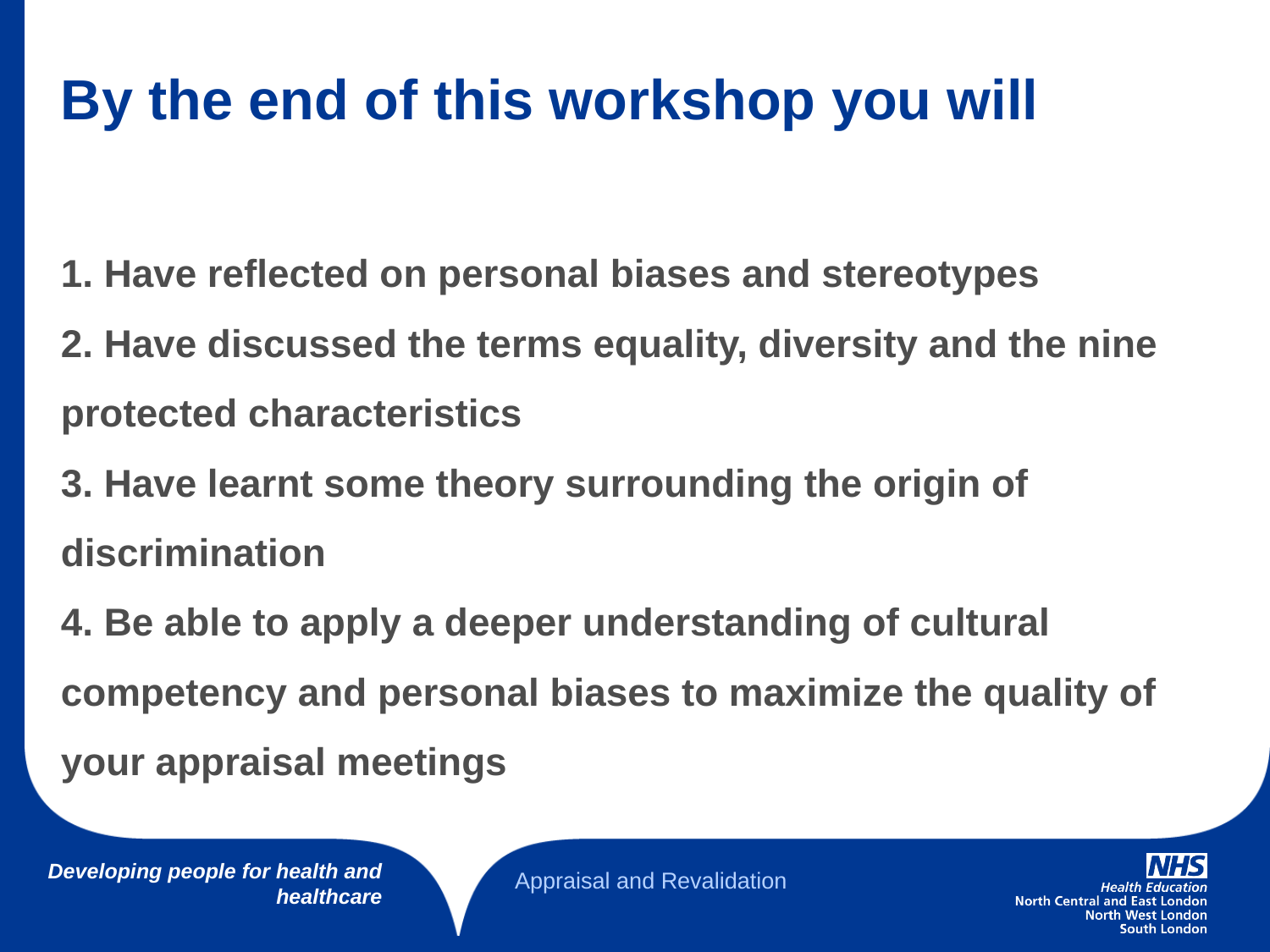

# By the end of this workshop you will
1. Have reflected on personal biases and stereotypes
2. Have discussed the terms equality, diversity and the nine protected characteristics
3. Have learnt some theory surrounding the origin of discrimination
4. Be able to apply a deeper understanding of cultural competency and personal biases to maximize the quality of your appraisal meetings